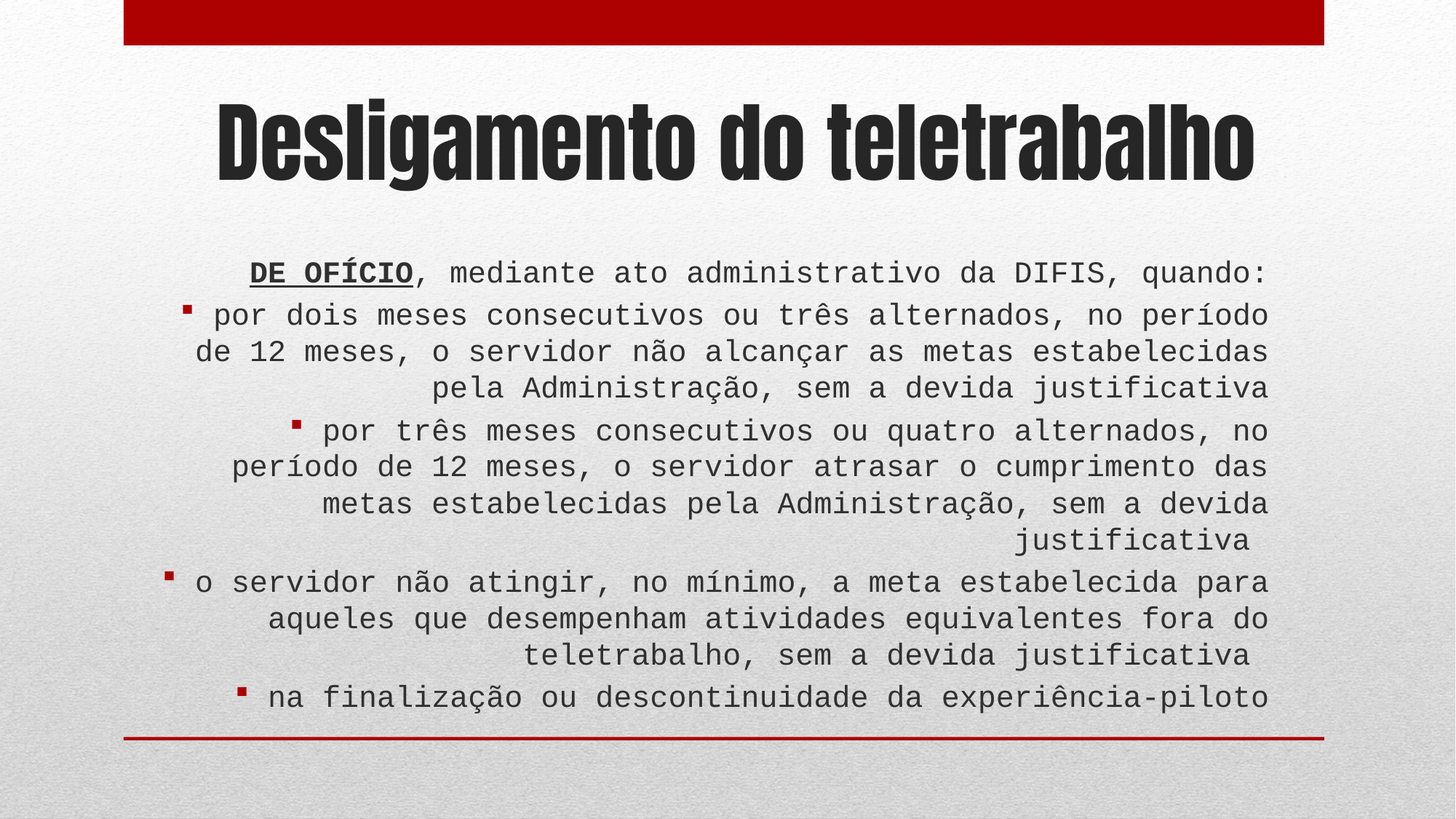

# Desligamento do teletrabalho

DE OFÍCIO, mediante ato administrativo da DIFIS, quando:
por dois meses consecutivos ou três alternados, no período de 12 meses, o servidor não alcançar as metas estabelecidas pela Administração, sem a devida justificativa
por três meses consecutivos ou quatro alternados, no período de 12 meses, o servidor atrasar o cumprimento das metas estabelecidas pela Administração, sem a devida justificativa
o servidor não atingir, no mínimo, a meta estabelecida para aqueles que desempenham atividades equivalentes fora do teletrabalho, sem a devida justificativa
na finalização ou descontinuidade da experiência-piloto